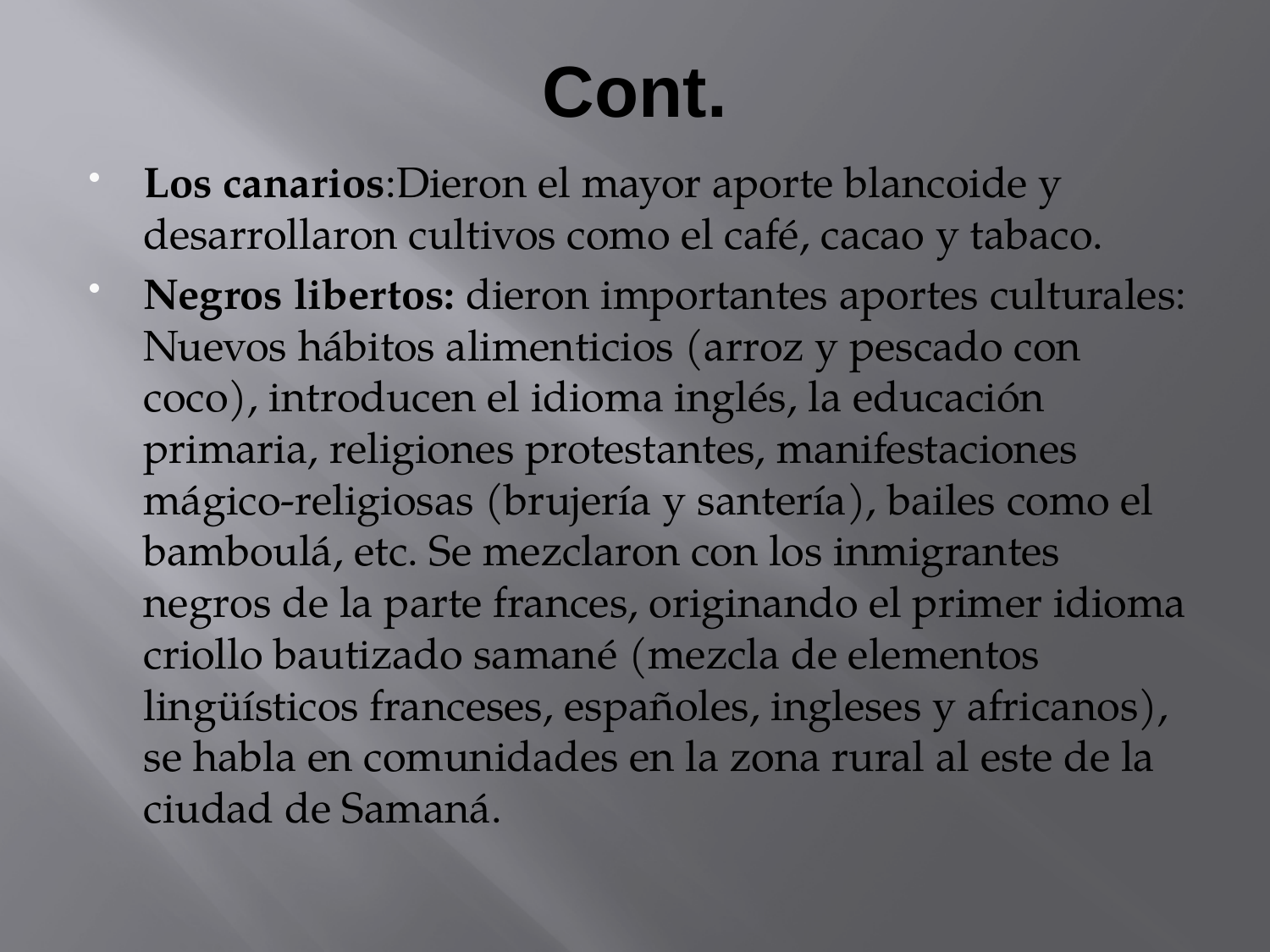

# Cont.
Los canarios:Dieron el mayor aporte blancoide y desarrollaron cultivos como el café, cacao y tabaco.
Negros libertos: dieron importantes aportes culturales: Nuevos hábitos alimenticios (arroz y pescado con coco), introducen el idioma inglés, la educación primaria, religiones protestantes, manifestaciones mágico-religiosas (brujería y santería), bailes como el bamboulá, etc. Se mezclaron con los inmigrantes negros de la parte frances, originando el primer idioma criollo bautizado samané (mezcla de elementos lingüísticos franceses, españoles, ingleses y africanos), se habla en comunidades en la zona rural al este de la ciudad de Samaná.